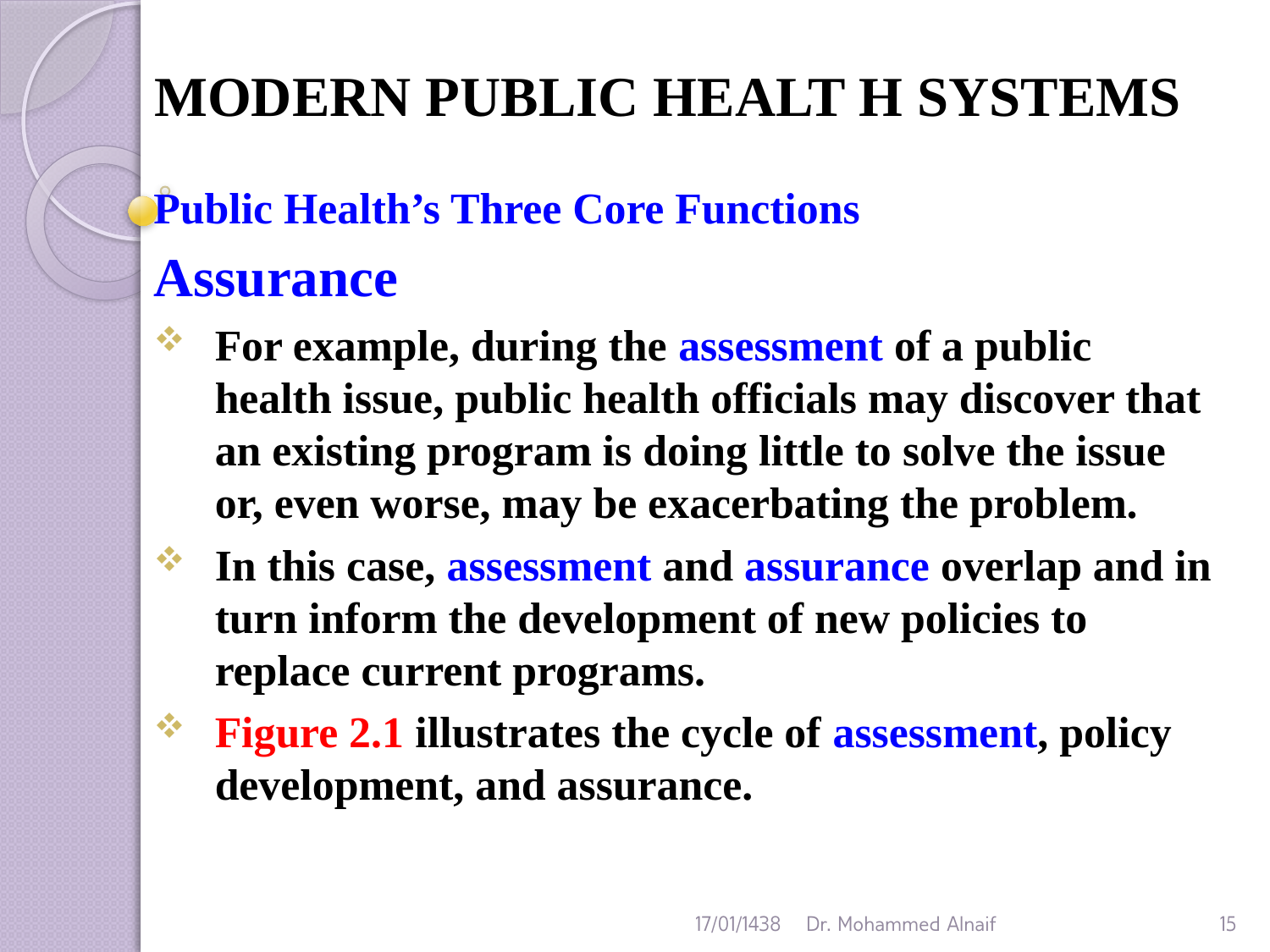

# MODERN PUBLIC HEALT H SYSTEMS
Public Health’s Three Core Functions
Assurance
For example, during the assessment of a public health issue, public health officials may discover that an existing program is doing little to solve the issue or, even worse, may be exacerbating the problem.
In this case, assessment and assurance overlap and in turn inform the development of new policies to replace current programs.
Figure 2.1 illustrates the cycle of assessment, policy development, and assurance.
17/01/1438
Dr. Mohammed Alnaif
15